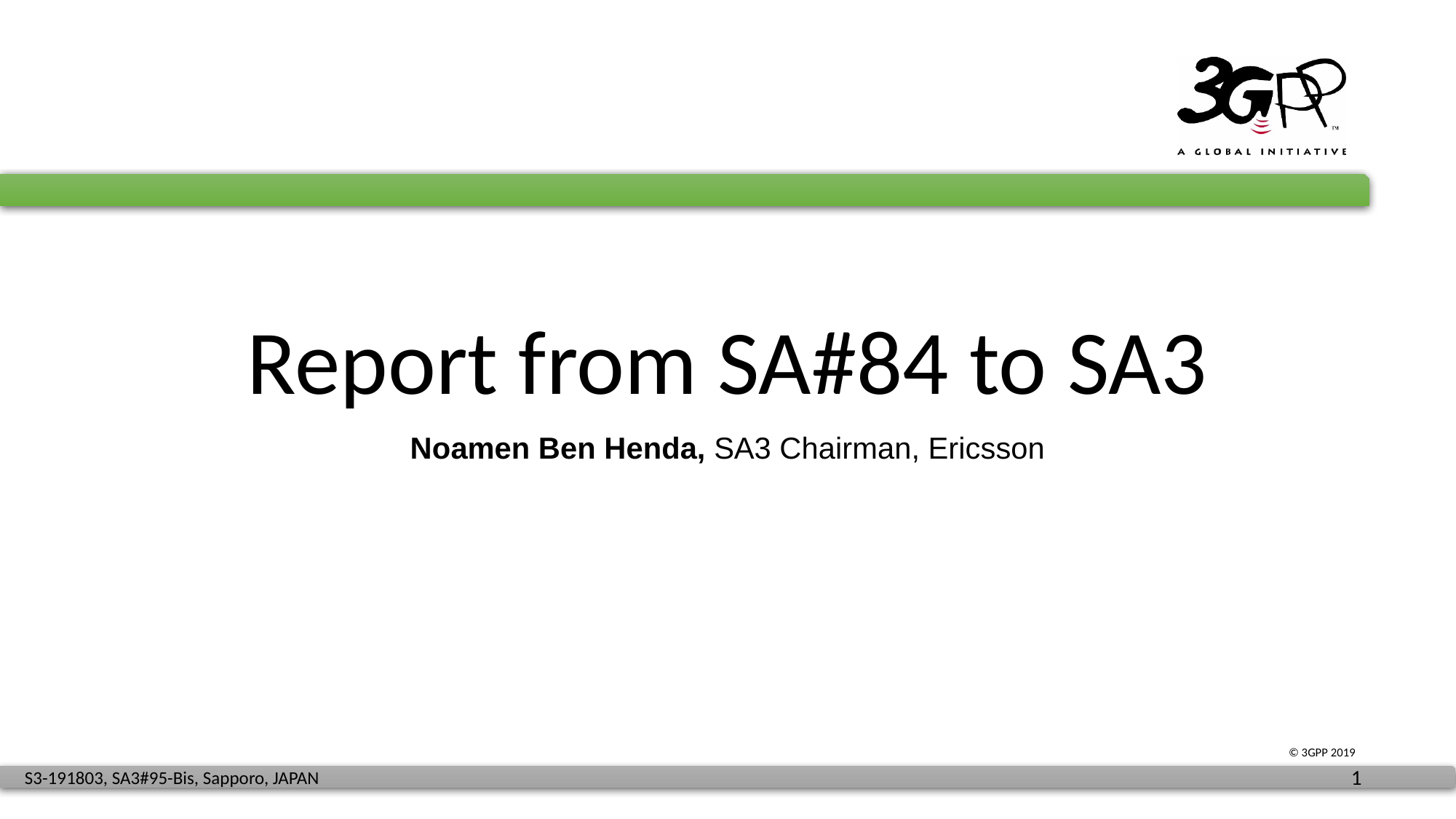

# Report from SA#84 to SA3
Noamen Ben Henda, SA3 Chairman, Ericsson